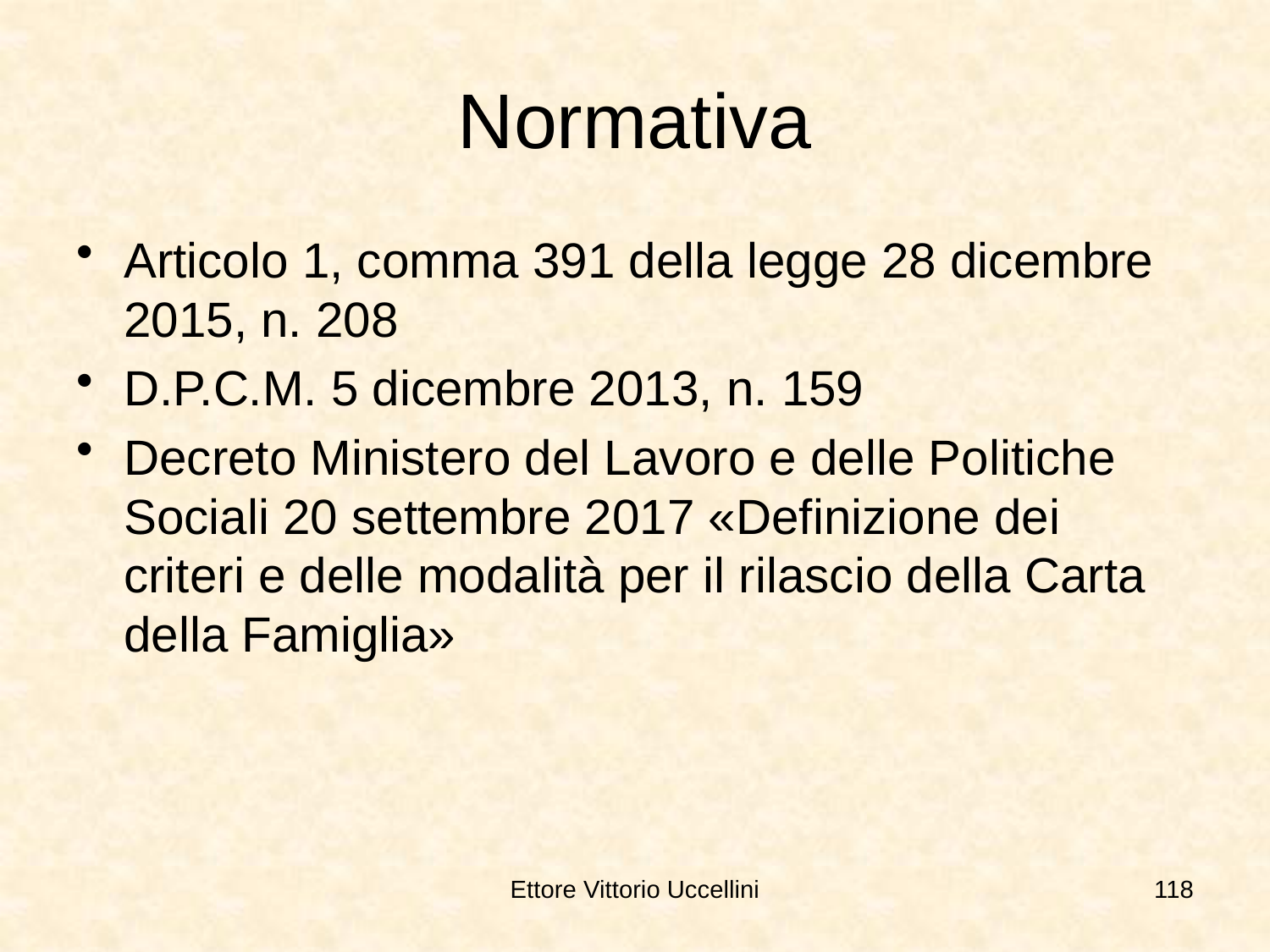

# Normativa
Articolo 1, comma 391 della legge 28 dicembre 2015, n. 208
D.P.C.M. 5 dicembre 2013, n. 159
Decreto Ministero del Lavoro e delle Politiche Sociali 20 settembre 2017 «Definizione dei criteri e delle modalità per il rilascio della Carta della Famiglia»
Ettore Vittorio Uccellini
118